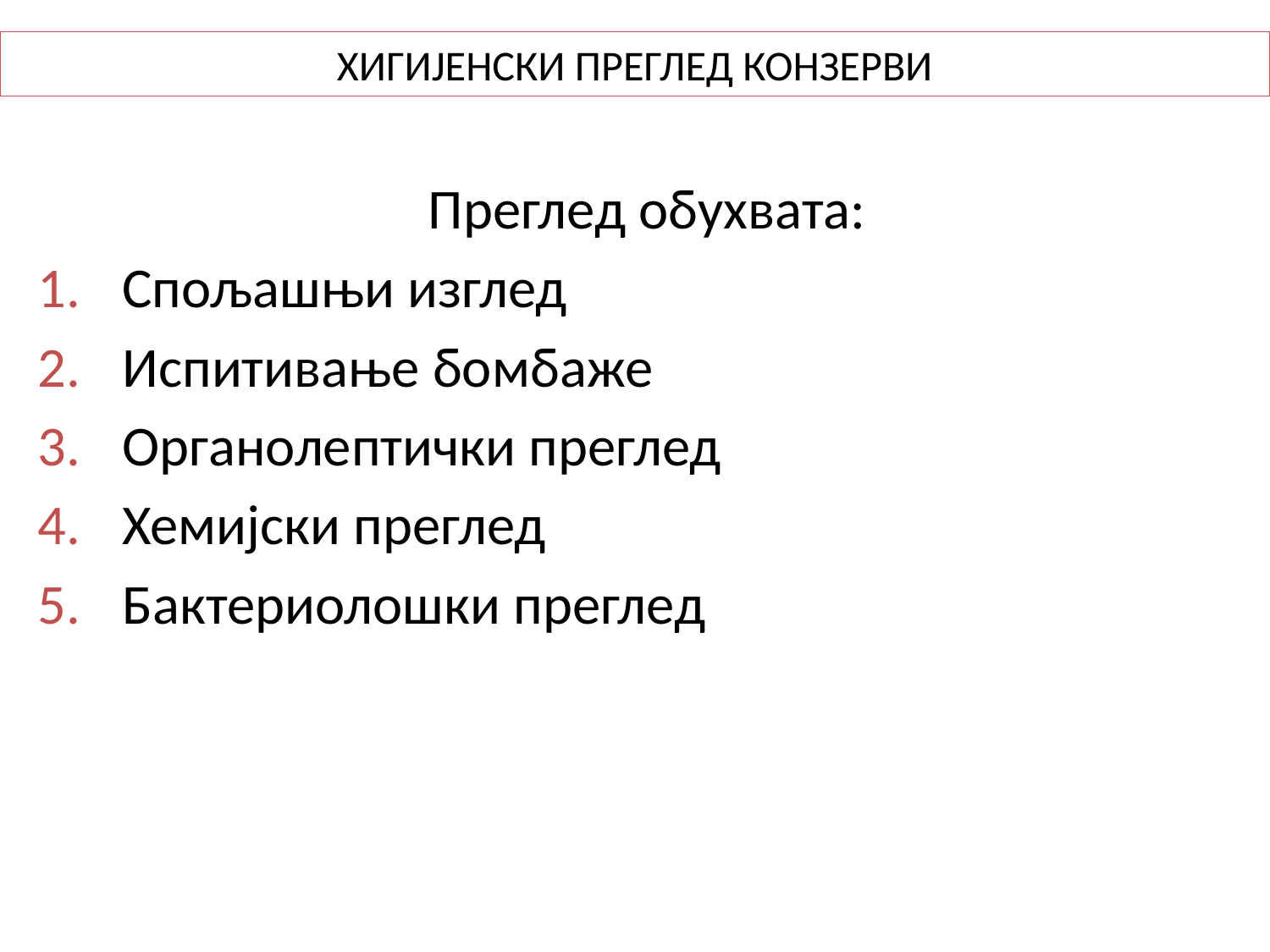

# ХИГИЈЕНСКИ ПРЕГЛЕД КОНЗЕРВИ
Преглед обухвата:
Спољашњи изглед
Испитивање бомбаже
Органолептички преглед
Хемијски преглед
Бактериолошки преглед